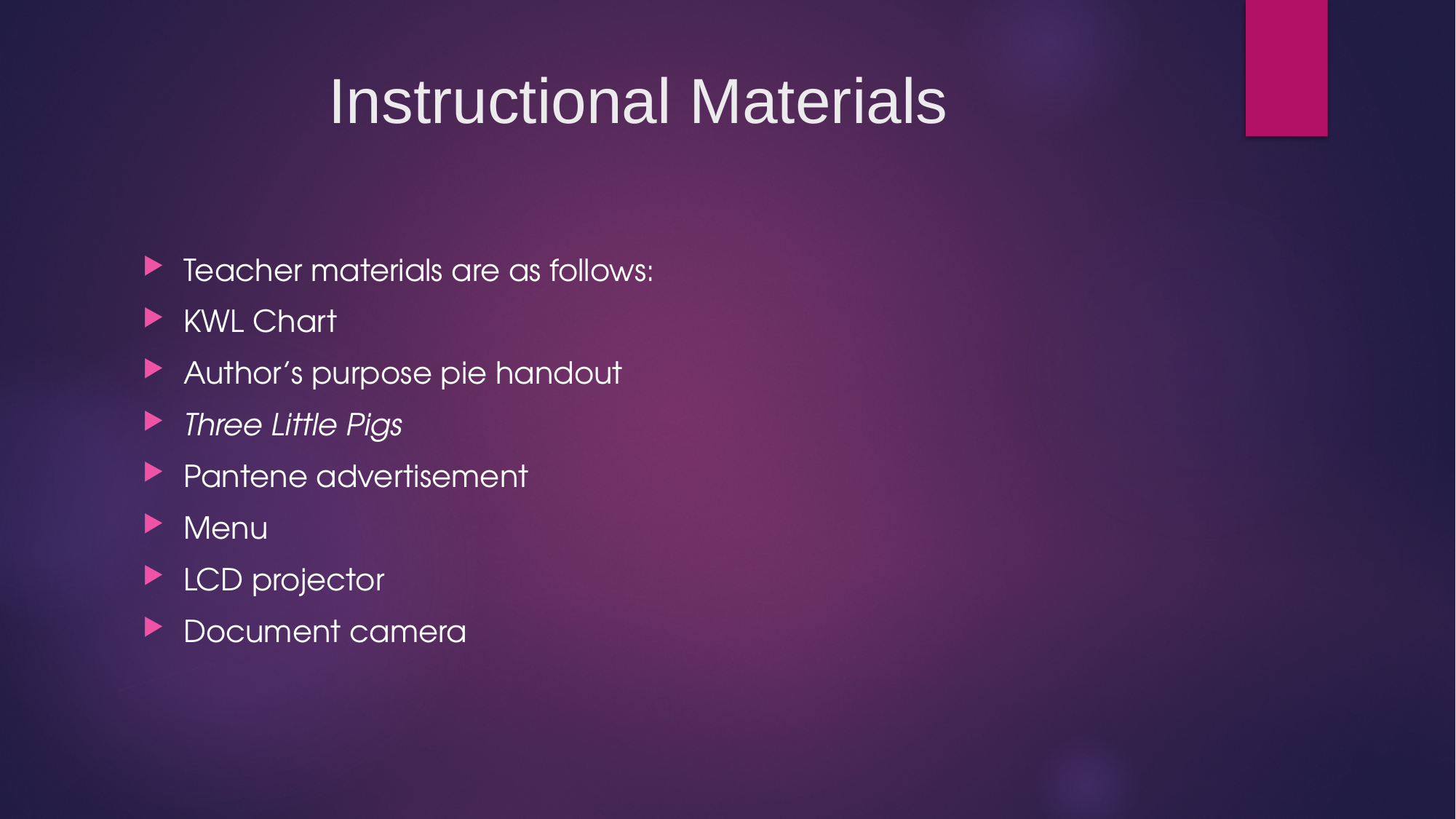

# Instructional Materials
Teacher materials are as follows:
KWL Chart
Author’s purpose pie handout
Three Little Pigs
Pantene advertisement
Menu
LCD projector
Document camera